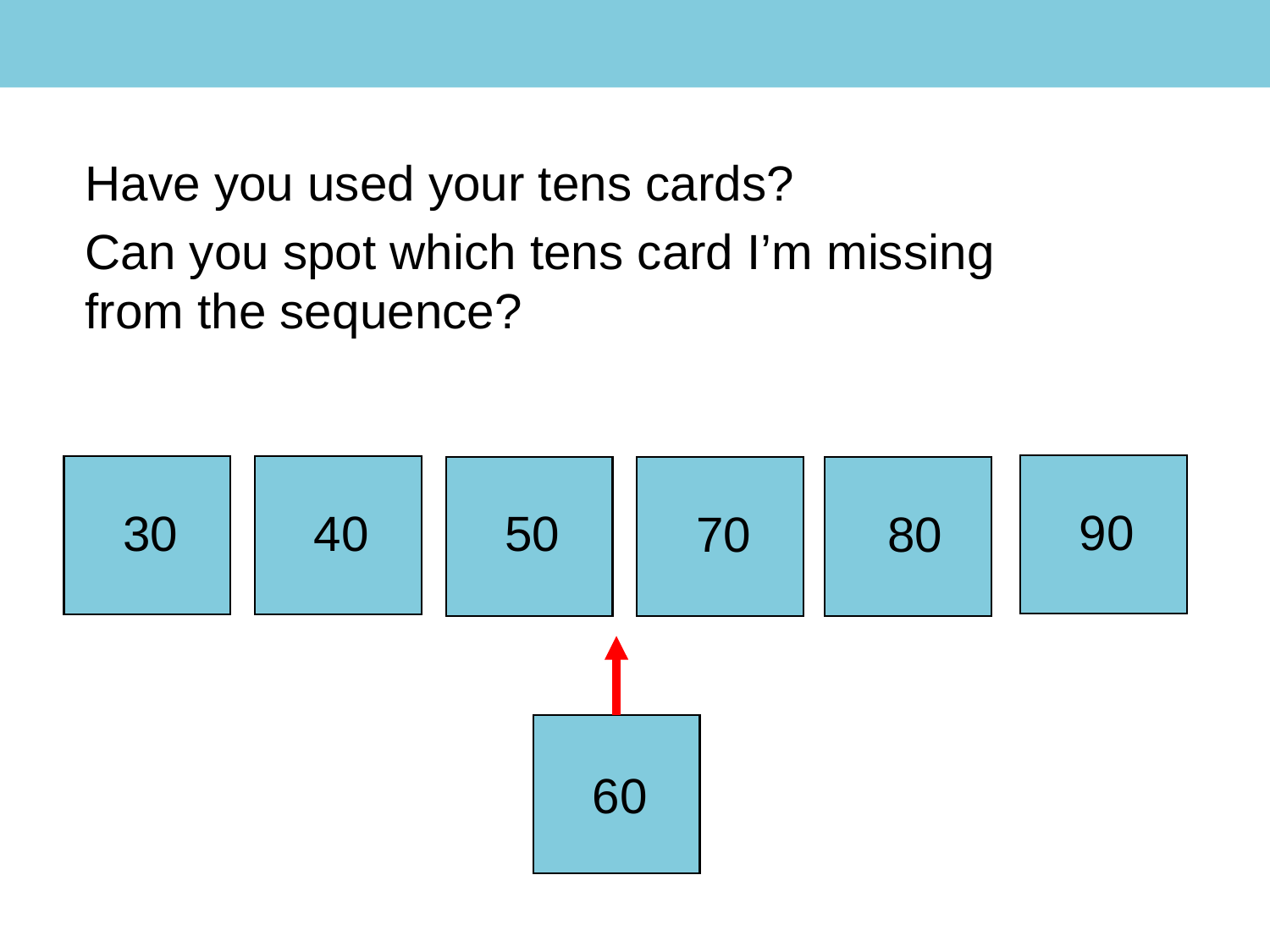

Can you spot which tens card I’m missing from the sequence?

#
Have you used your tens cards?
Can you spot which tens card I’m missing from the sequence?

90
30
40
50
70
80

60